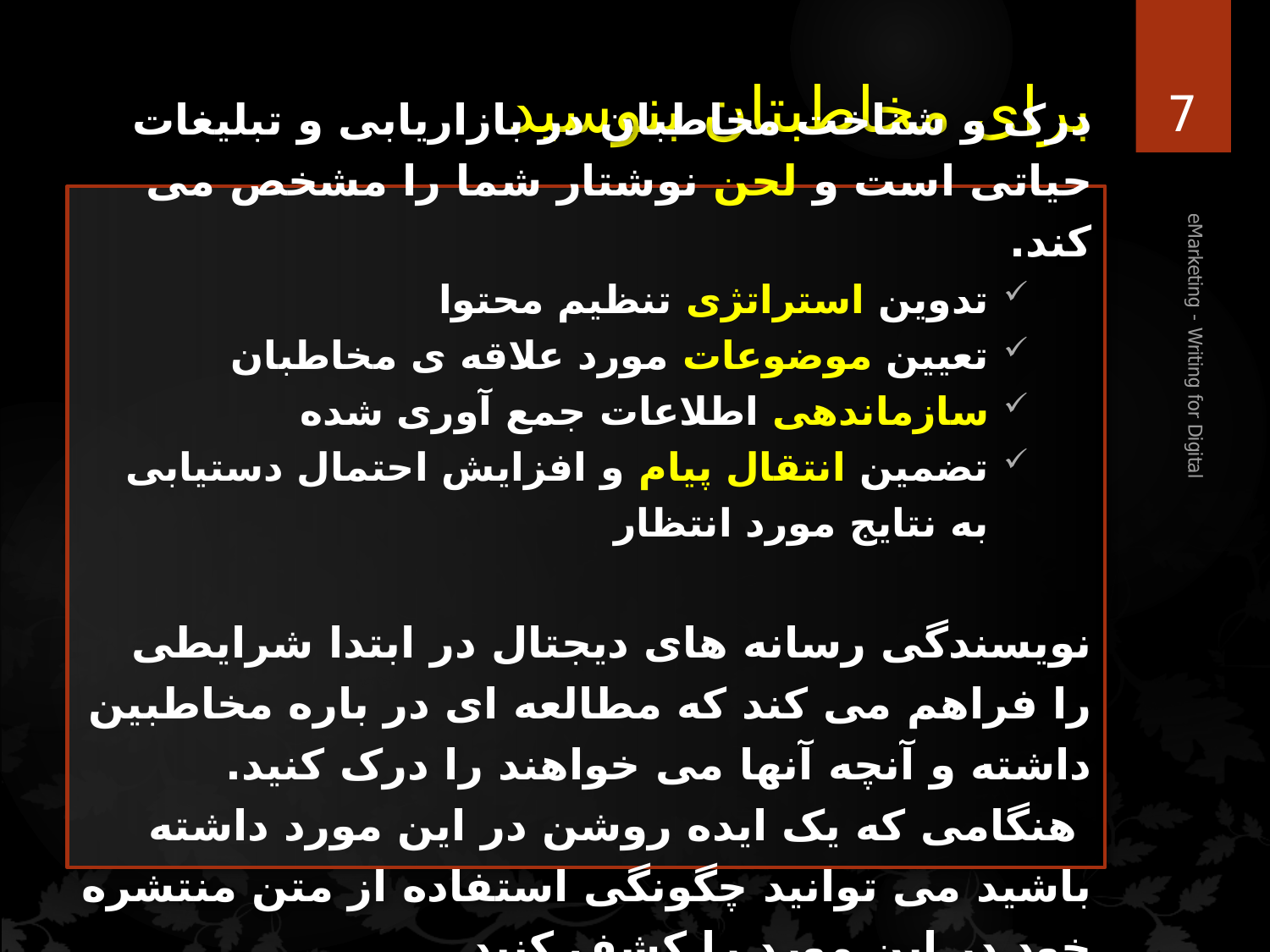

7
# برای مخاطبتان بنوسید
درک و شناخت مخاطبان در بازاریابی و تبلیغات حیاتی است و لحن نوشتار شما را مشخص می کند.
تدوین استراتژی تنظیم محتوا
تعیین موضوعات مورد علاقه ی مخاطبان
سازماندهی اطلاعات جمع آوری شده
تضمین انتقال پیام و افزایش احتمال دستیابی به نتایج مورد انتظار

نویسندگی رسانه های دیجتال در ابتدا شرایطی را فراهم می کند که مطالعه ای در باره مخاطبین داشته و آنچه آنها می خواهند را درک کنید.
 هنگامی که یک ایده روشن در این مورد داشته باشید می توانید چگونگی استفاده از متن منتشره خود در این مورد را کشف کنید.
eMarketing - Writing for Digital